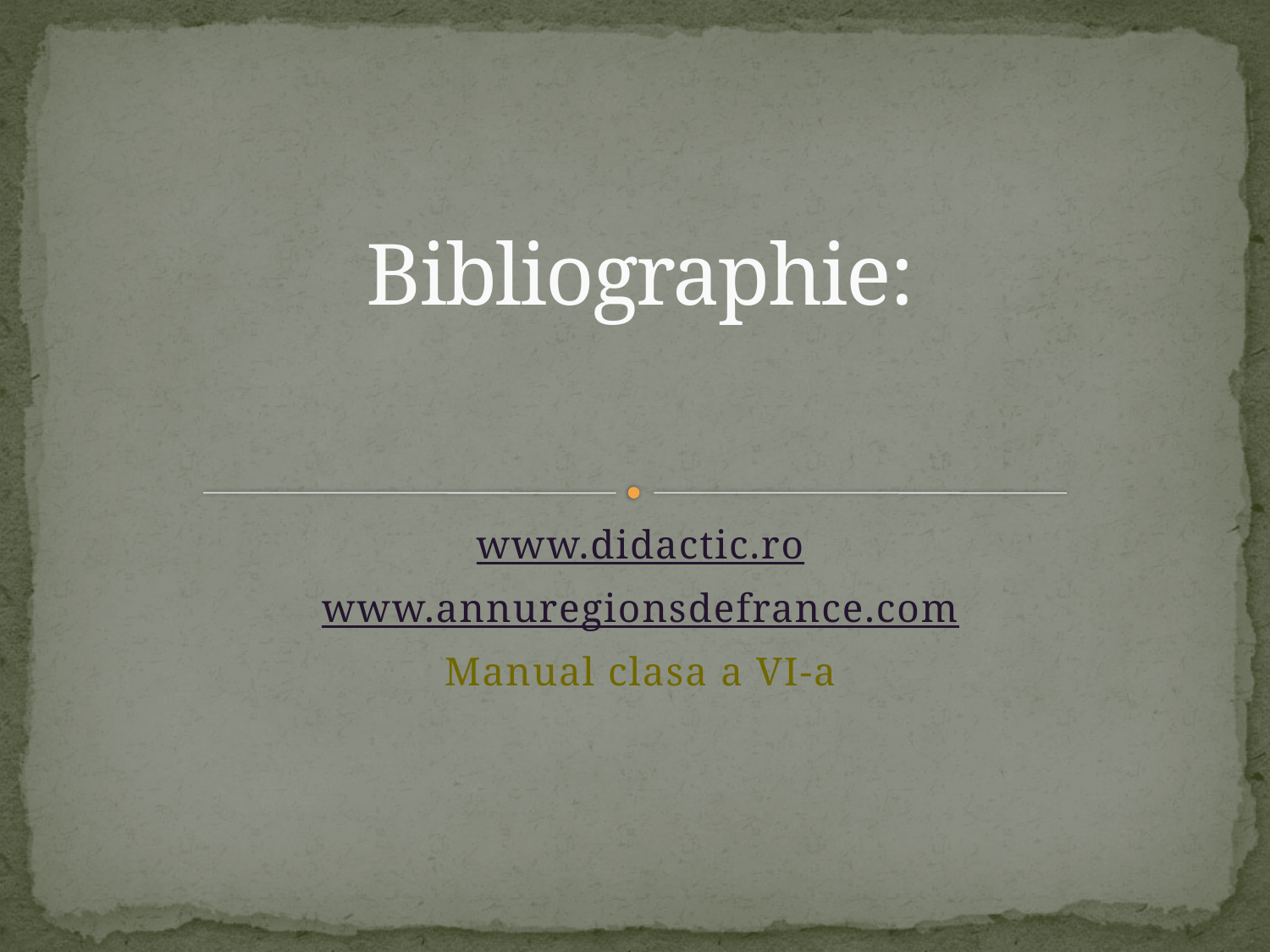

# Bibliographie:
www.didactic.ro
www.annuregionsdefrance.com
Manual clasa a VI-a